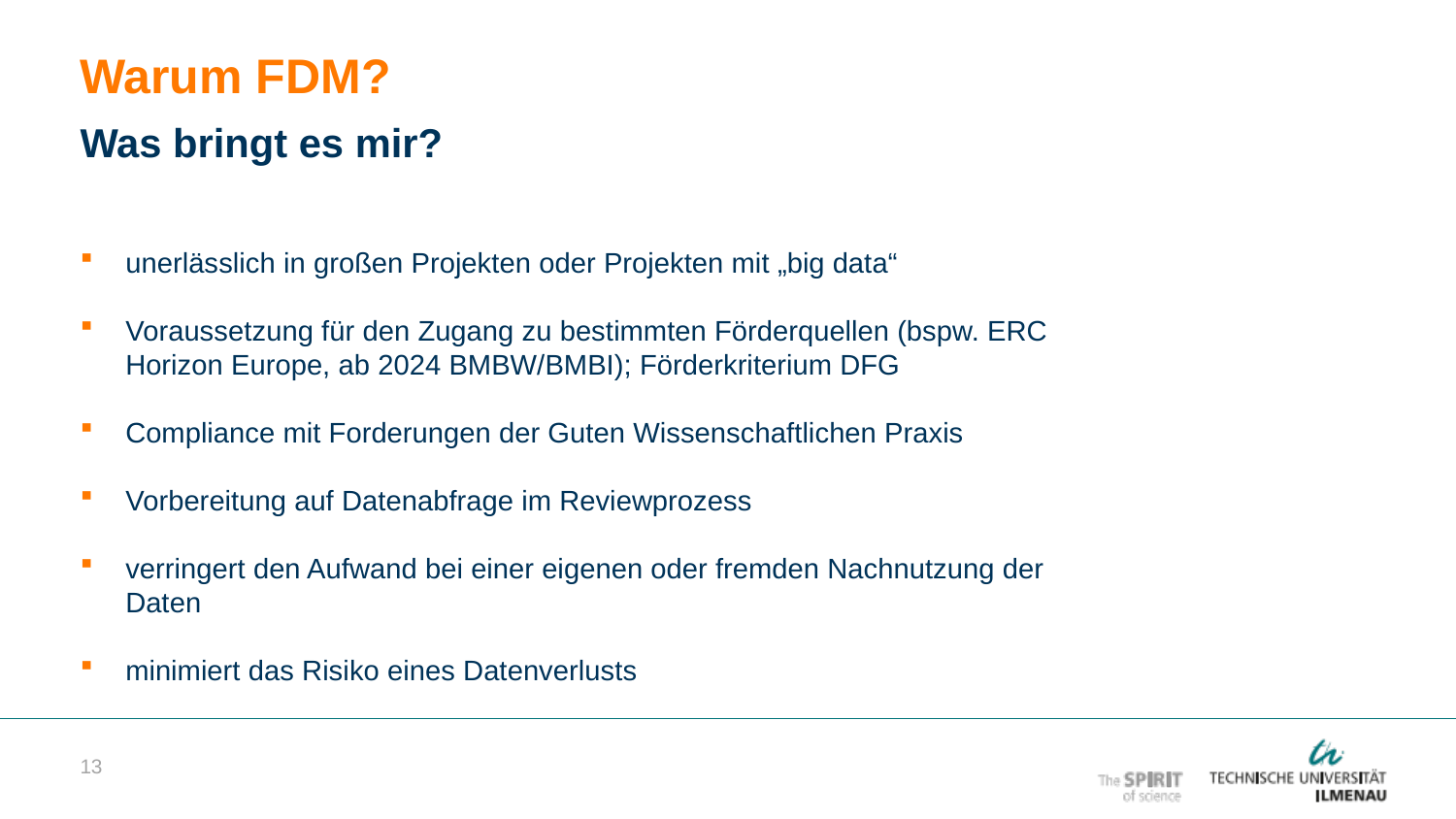

# Warum FDM?
Was bringt es mir?

unerlässlich in großen Projekten oder Projekten mit „big data“

Voraussetzung für den Zugang zu bestimmten Förderquellen (bspw. ERC Horizon Europe, ab 2024 BMBW/BMBI); Förderkriterium DFG

Compliance mit Forderungen der Guten Wissenschaftlichen Praxis

Vorbereitung auf Datenabfrage im Reviewprozess

verringert den Aufwand bei einer eigenen oder fremden Nachnutzung der Daten

minimiert das Risiko eines Datenverlusts

 13